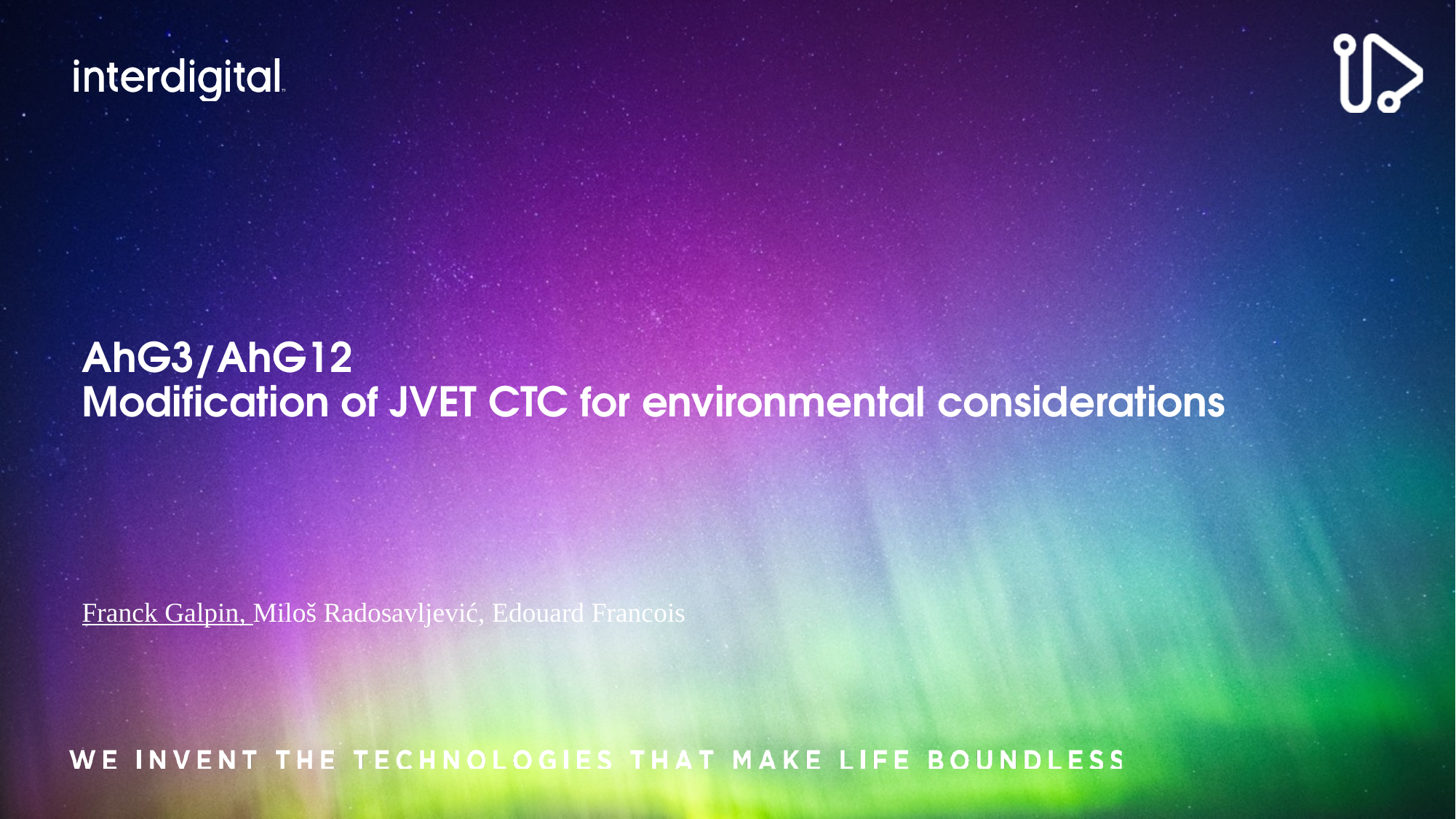

# AhG3/AhG12 Modification of JVET CTC for environmental considerations
Franck Galpin, Miloš Radosavljević, Edouard Francois